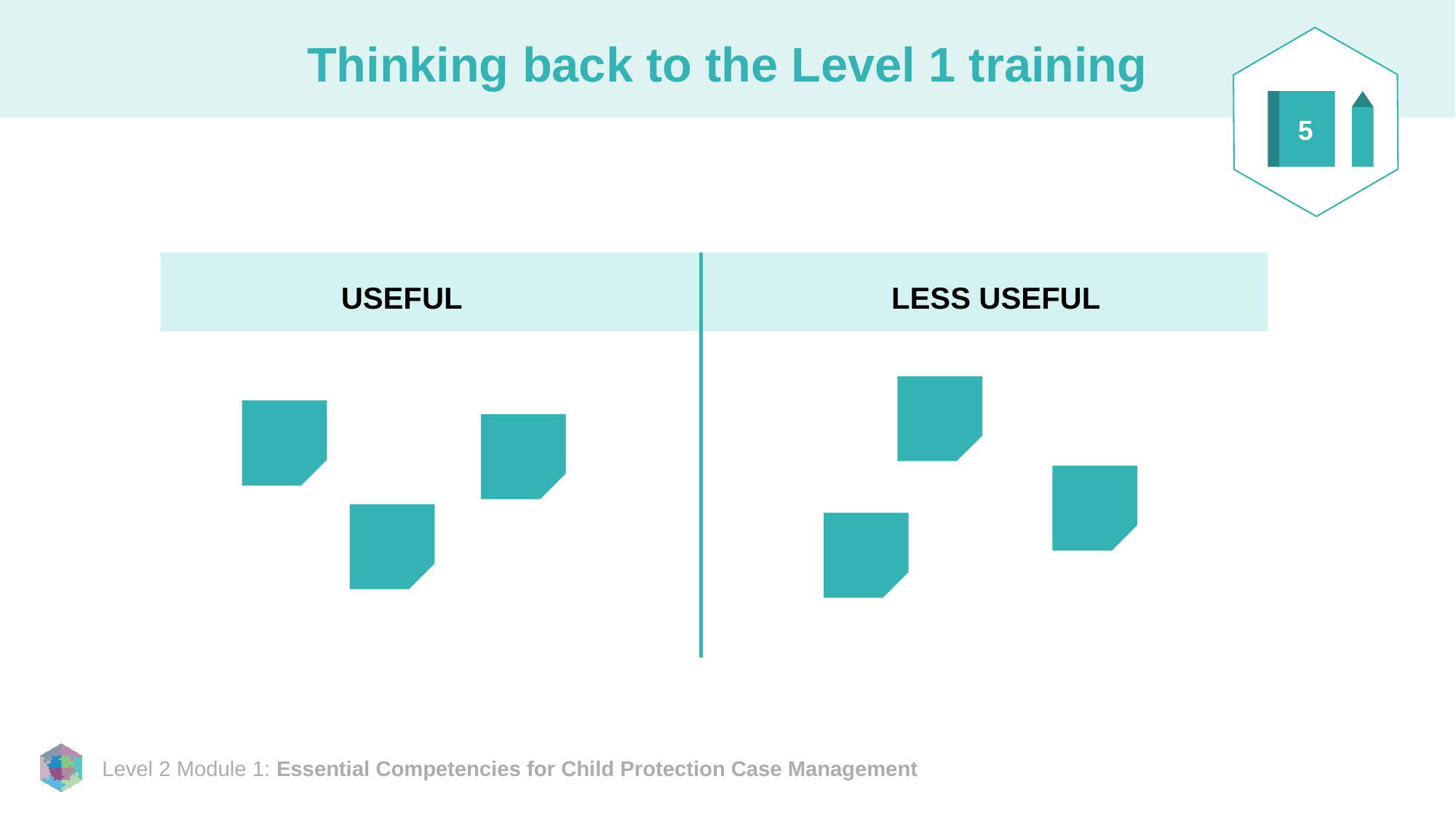

# Thinking back to the Level 1 training

5

USEFUL
LESS USEFUL